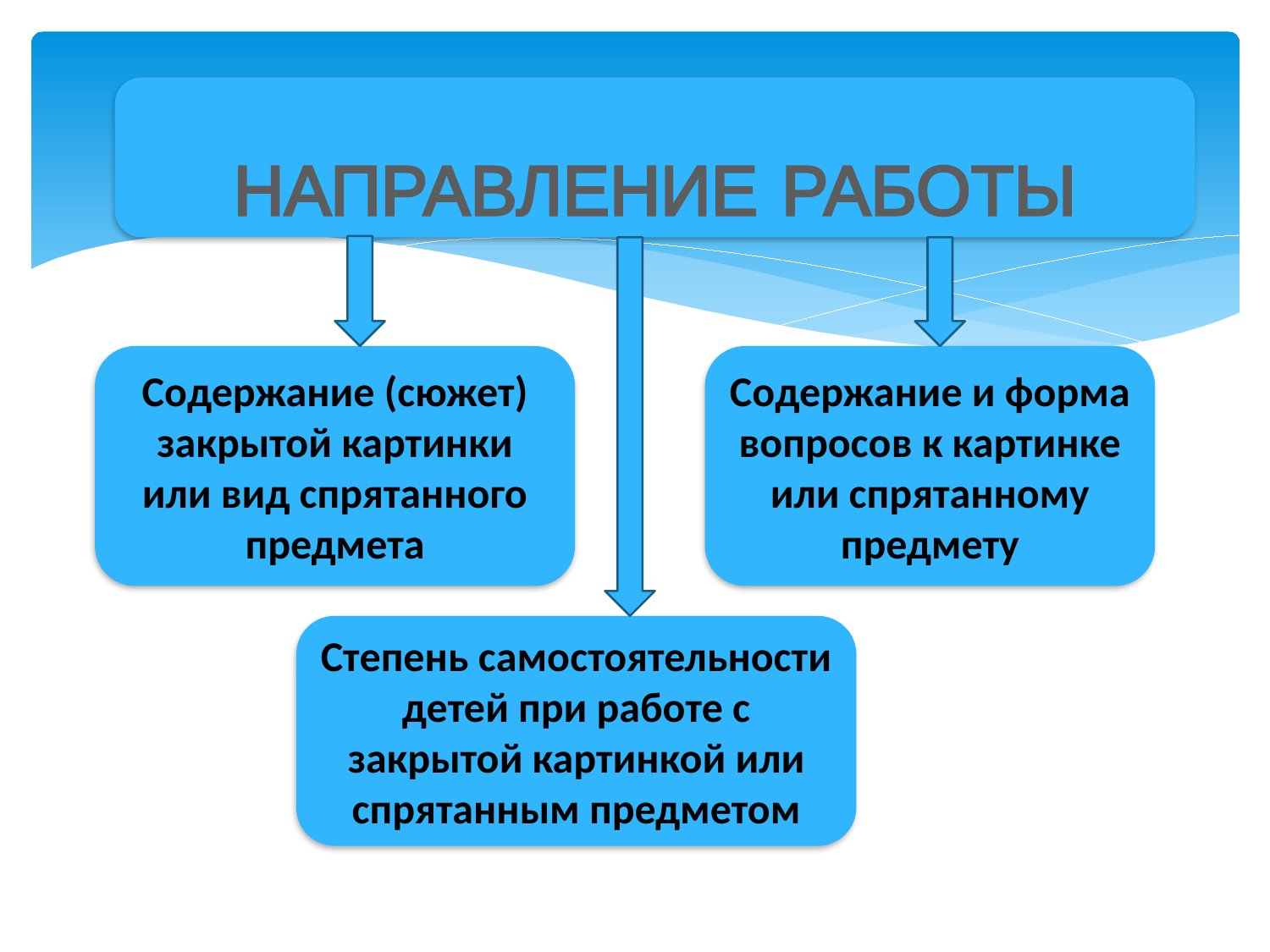

#

НАПРАВЛЕНИЕ РАБОТЫ

Содержание (сюжет) закрытой картинки или вид спрятанного предмета
Содержание и форма вопросов к картинке или спрятанному предмету
Степень самостоятельности детей при работе с закрытой картинкой или спрятанным предметом